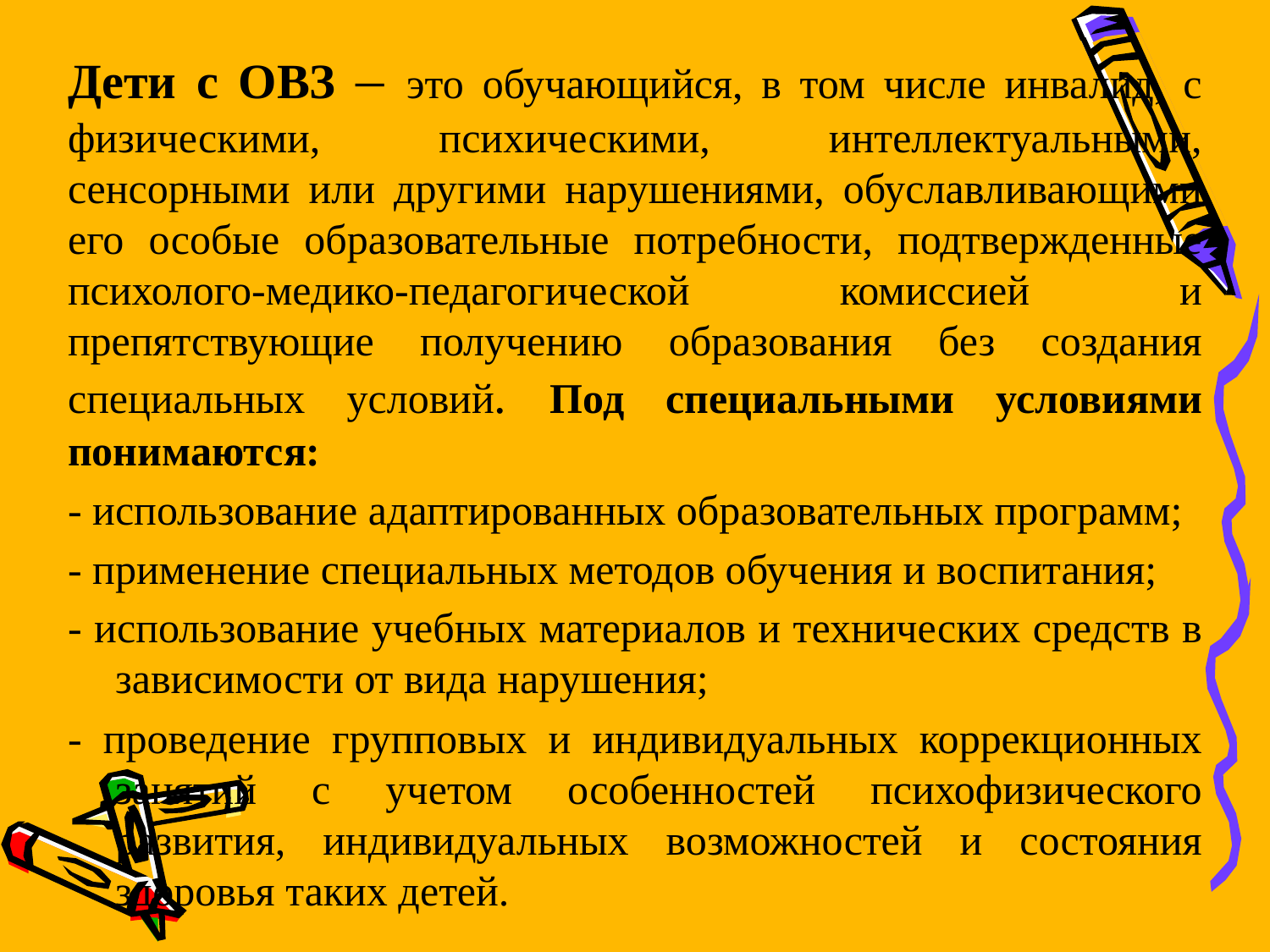

Дети с ОВЗ – это обучающийся, в том числе инвалид, с физическими, психическими, интеллектуальными, сенсорными или другими нарушениями, обуславливающими его особые образовательные потребности, подтвержденные психолого-медико-педагогической комиссией и препятствующие получению образования без создания специальных условий. Под специальными условиями понимаются:
- использование адаптированных образовательных программ;
- применение специальных методов обучения и воспитания;
- использование учебных материалов и технических средств в зависимости от вида нарушения;
- проведение групповых и индивидуальных коррекционных занятий с учетом особенностей психофизического развития, индивидуальных возможностей и состояния здоровья таких детей.